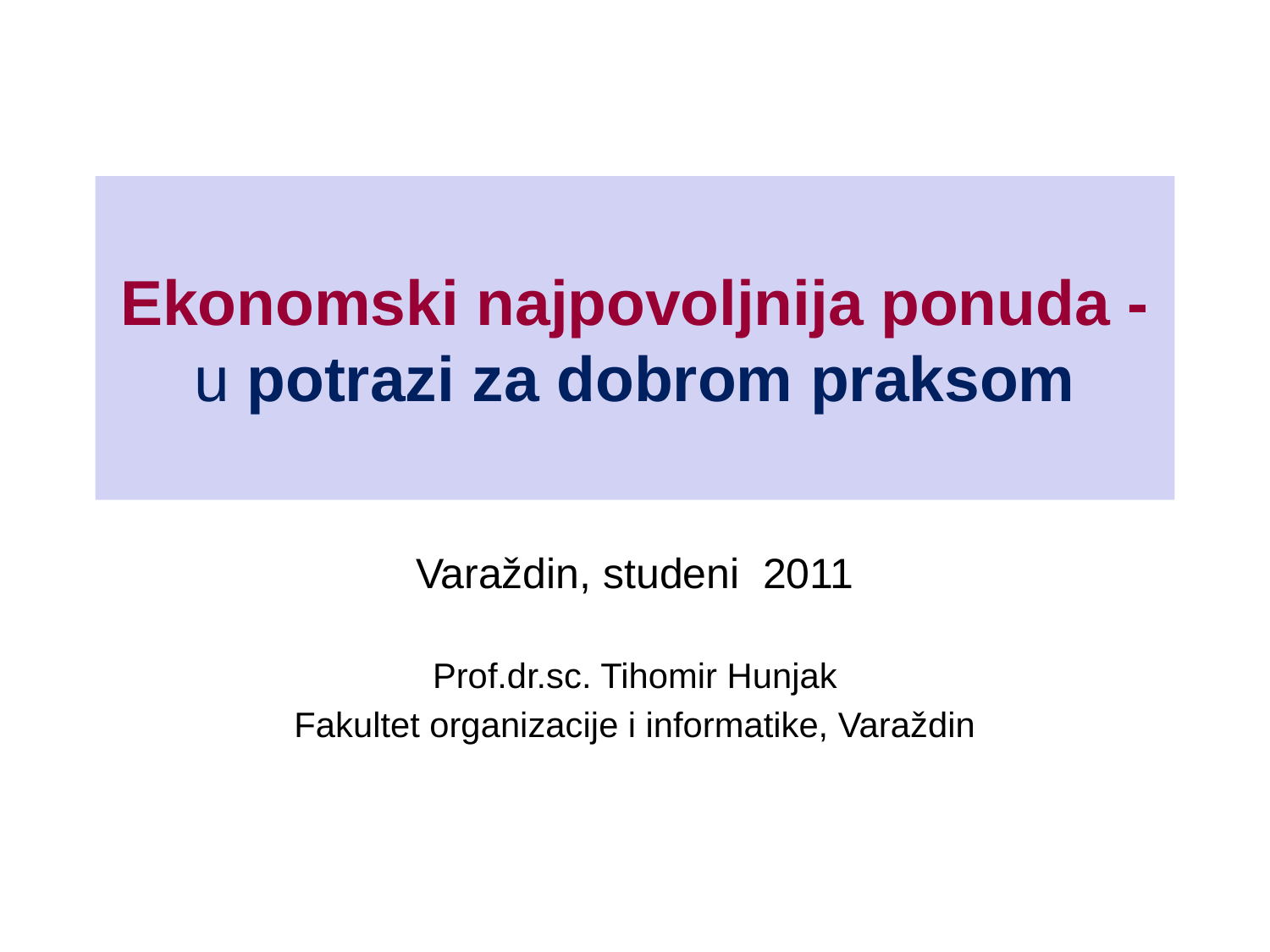

# Ekonomski najpovoljnija ponuda - u potrazi za dobrom praksom
Varaždin, studeni  2011

Prof.dr.sc. Tihomir Hunjak
Fakultet organizacije i informatike, Varaždin
1